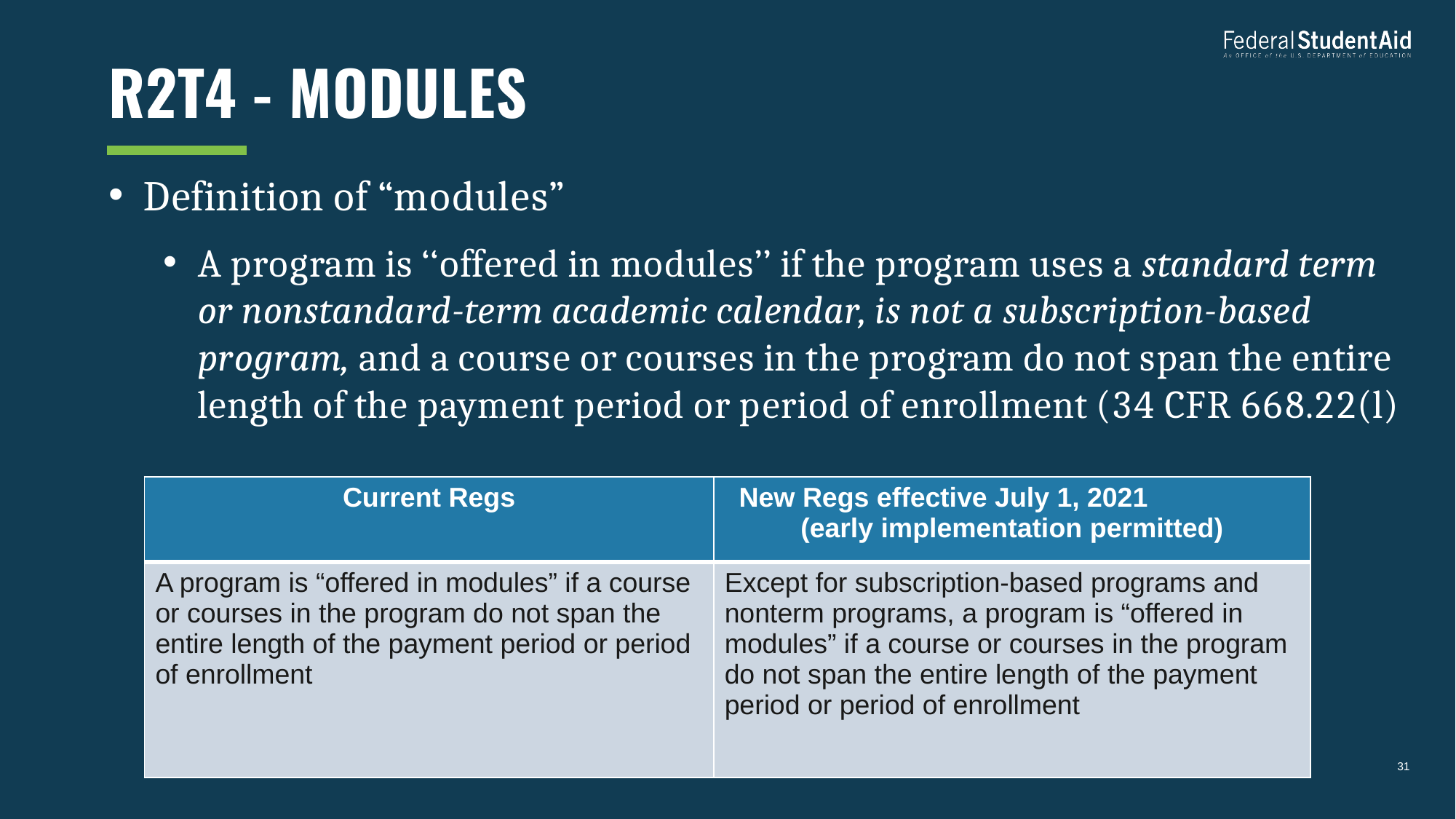

# R2T4 - modules
Definition of “modules”

A program is ‘‘offered in modules’’ if the program uses a standard term or nonstandard-term academic calendar, is not a subscription-based program, and a course or courses in the program do not span the entire length of the payment period or period of enrollment (34 CFR 668.22(l)

| Current Regs | New Regs effective July 1, 2021 (early implementation permitted) |
| --- | --- |
| A program is “offered in modules” if a course or courses in the program do not span the entire length of the payment period or period of enrollment | Except for subscription-based programs and nonterm programs, a program is “offered in modules” if a course or courses in the program do not span the entire length of the payment period or period of enrollment |
31